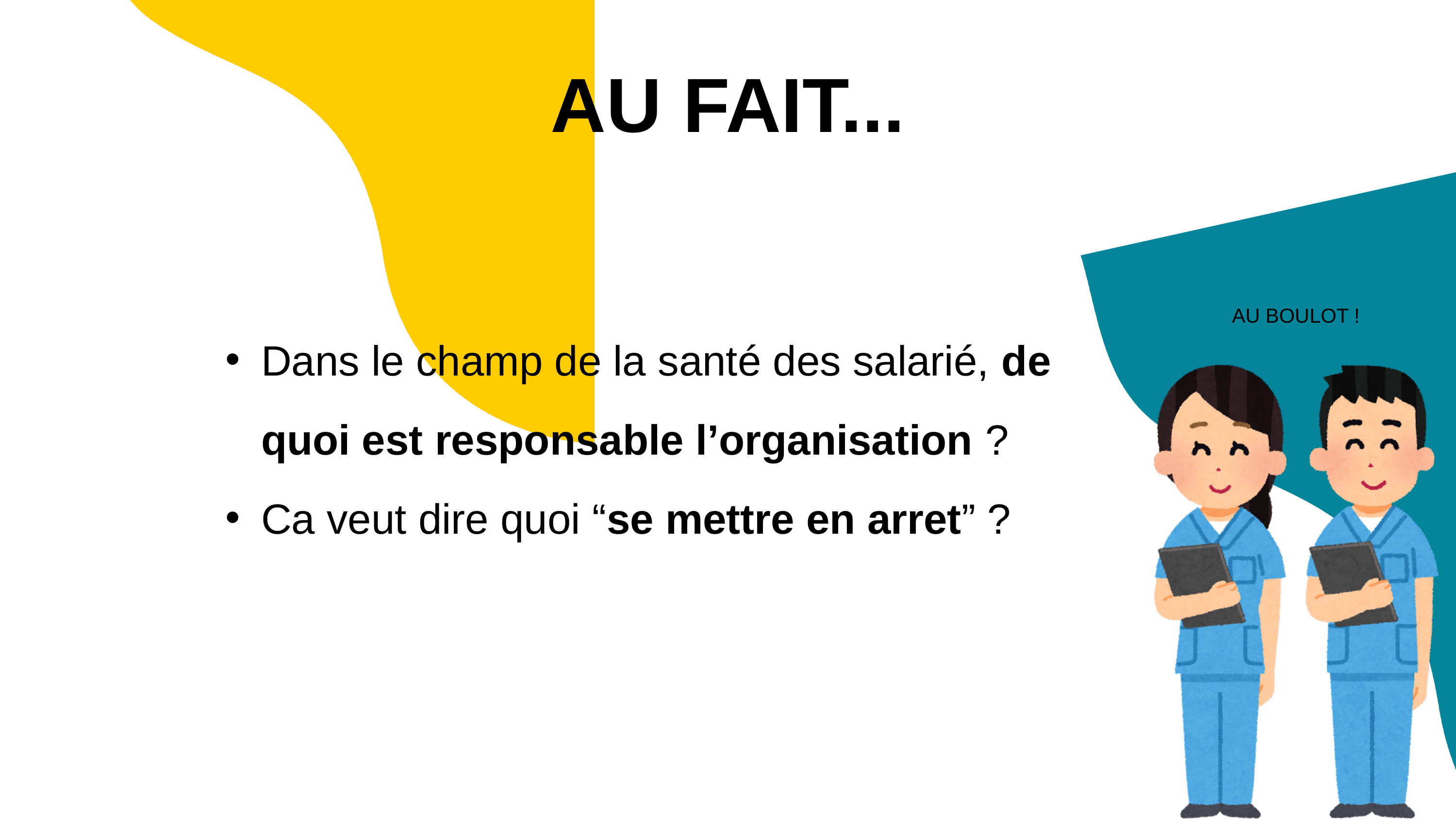

AU FAIT...

Dans le champ de la santé des salarié, de quoi est responsable l’organisation ?
Ca veut dire quoi “se mettre en arret” ?
AU BOULOT !